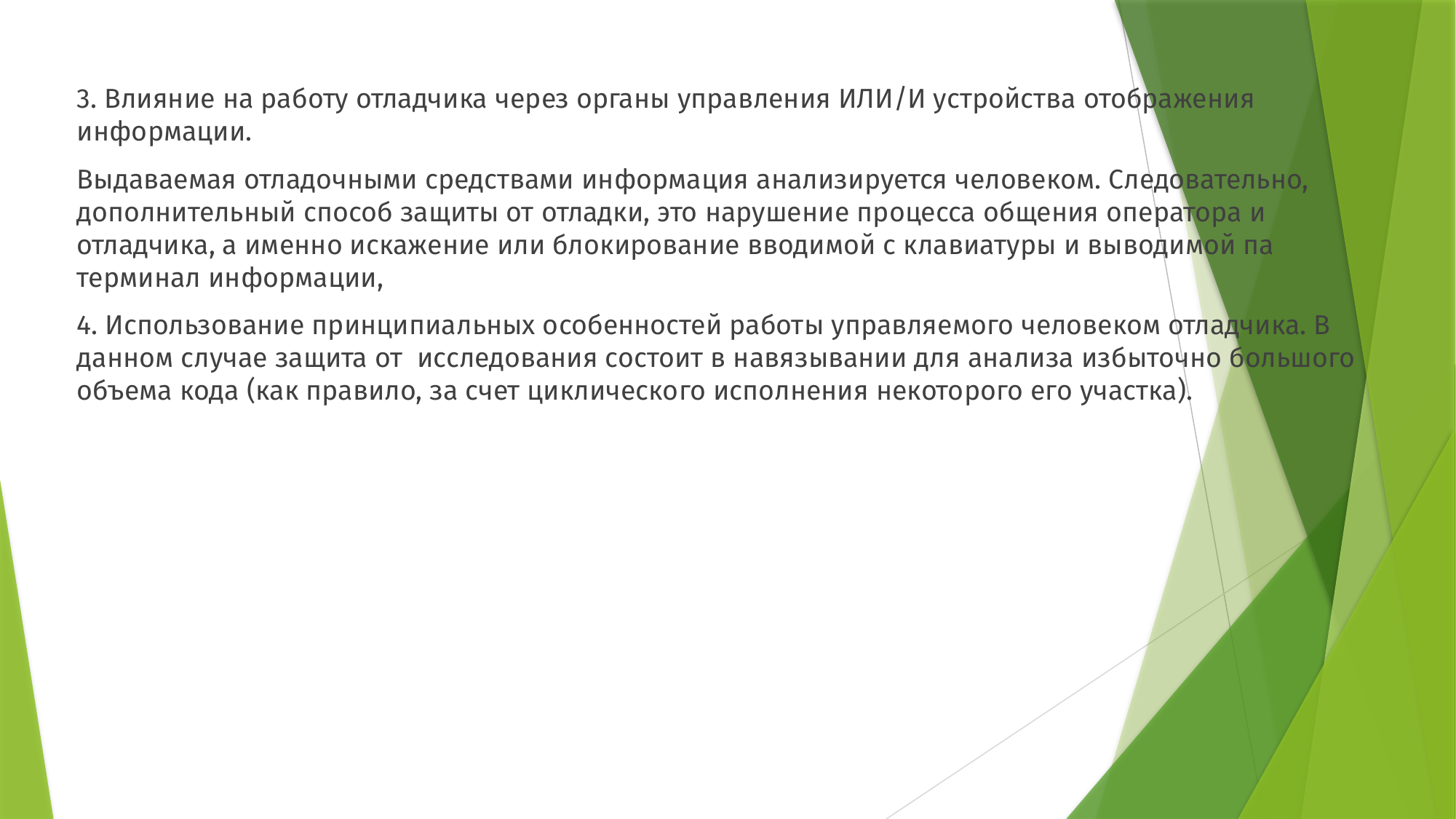

3. Влияние на работу отладчика через органы управления ИЛИ/И устройства отображения информации.
Выдаваемая отладочными средствами информация анализируется человеком. Следовательно, дополнительный способ защиты от отладки, это нарушение процесса общения оператора и отладчика, а именно искажение или блокирование вводимой с клавиатуры и выводимой па терминал информации,
4. Использование принципиальных особенностей работы управляемого человеком отладчика. В данном случае защита от  исследования состоит в навязывании для анализа избыточно большого объема кода (как правило, за счет циклического исполнения некоторого его участка).